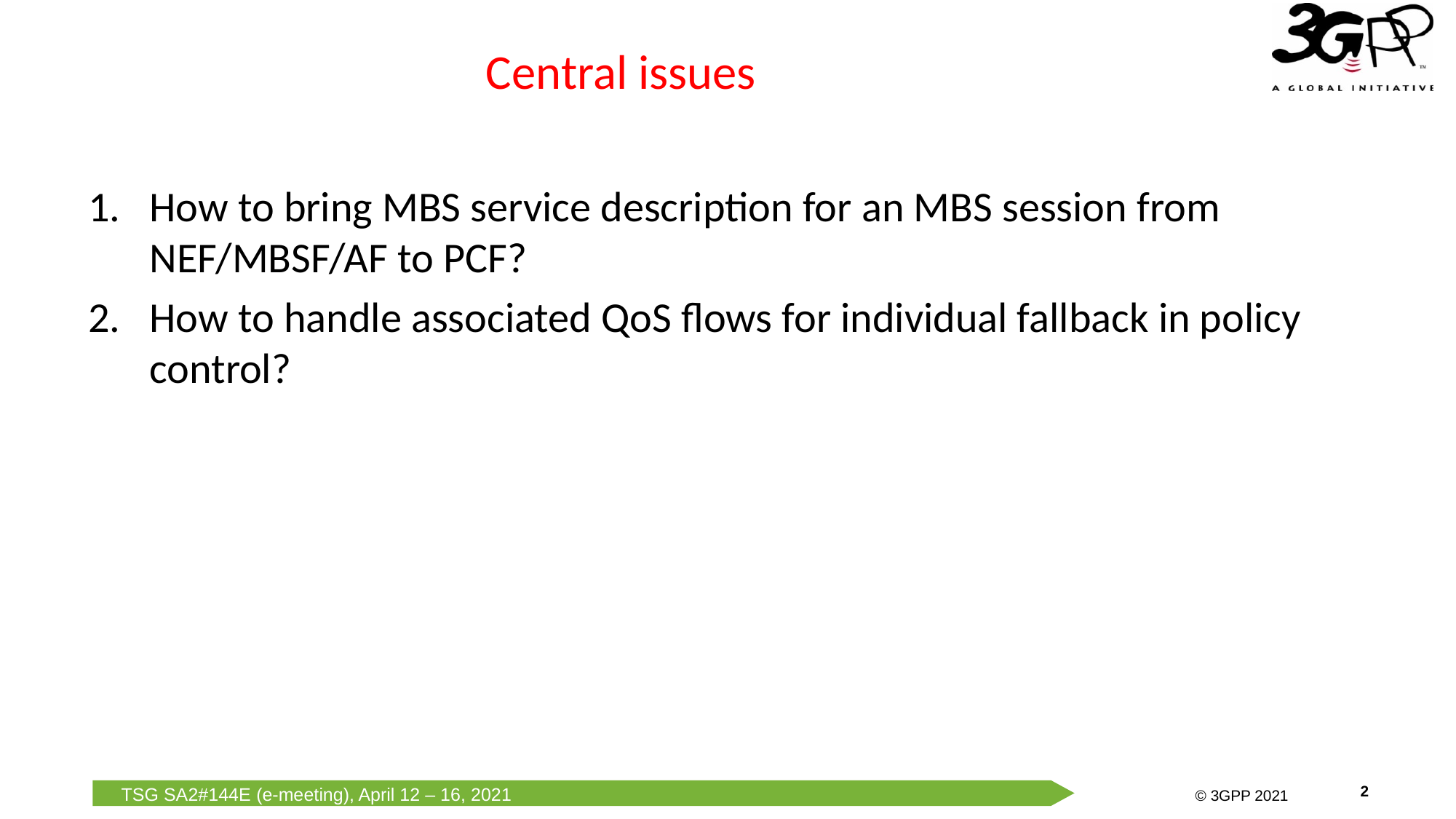

# Central issues
How to bring MBS service description for an MBS session from NEF/MBSF/AF to PCF?
How to handle associated QoS flows for individual fallback in policy control?